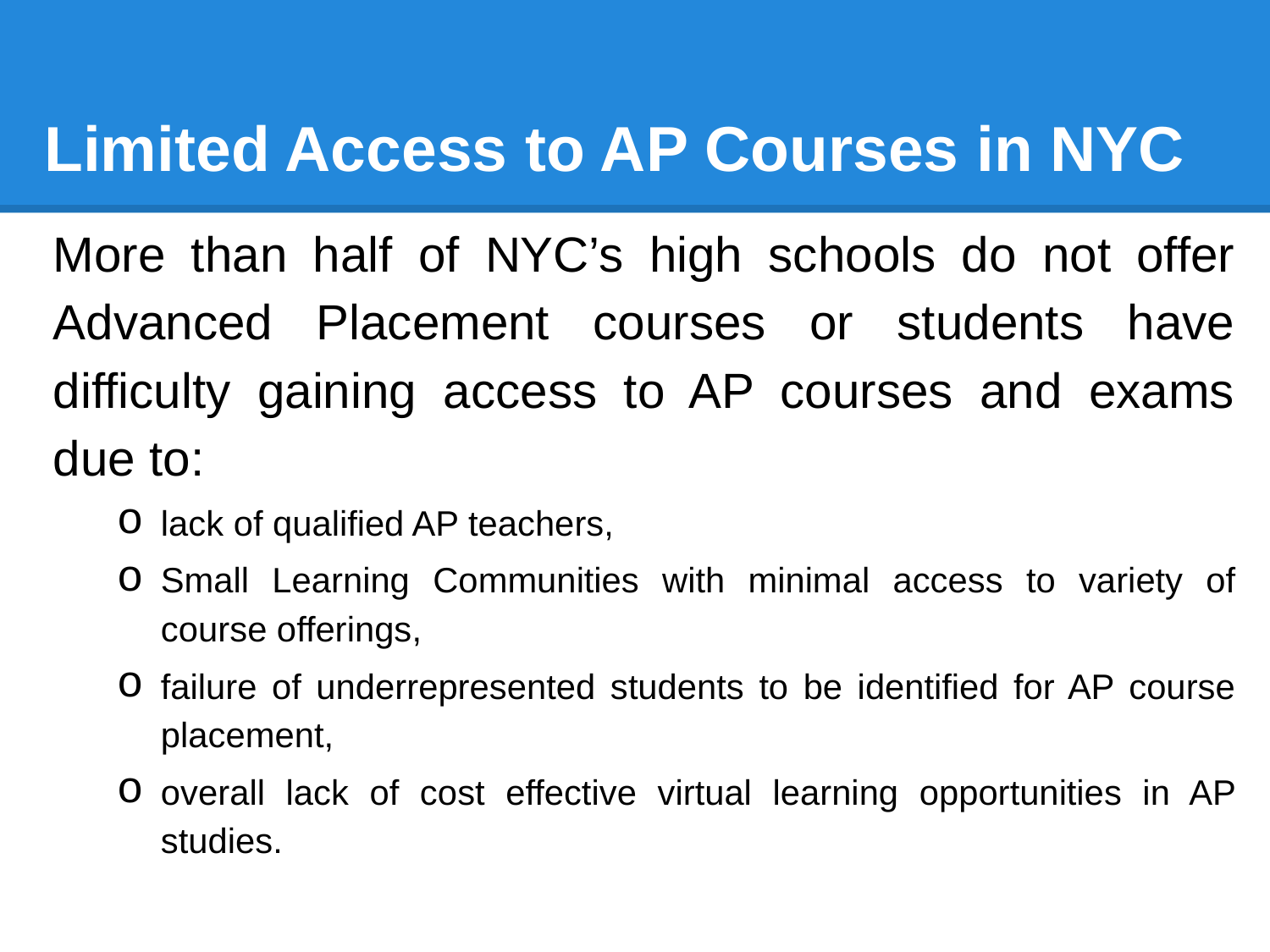

# Limited Access to AP Courses in NYC
More than half of NYC’s high schools do not offer Advanced Placement courses or students have difficulty gaining access to AP courses and exams due to:
lack of qualified AP teachers,
Small Learning Communities with minimal access to variety of course offerings,
failure of underrepresented students to be identified for AP course placement,
overall lack of cost effective virtual learning opportunities in AP studies.